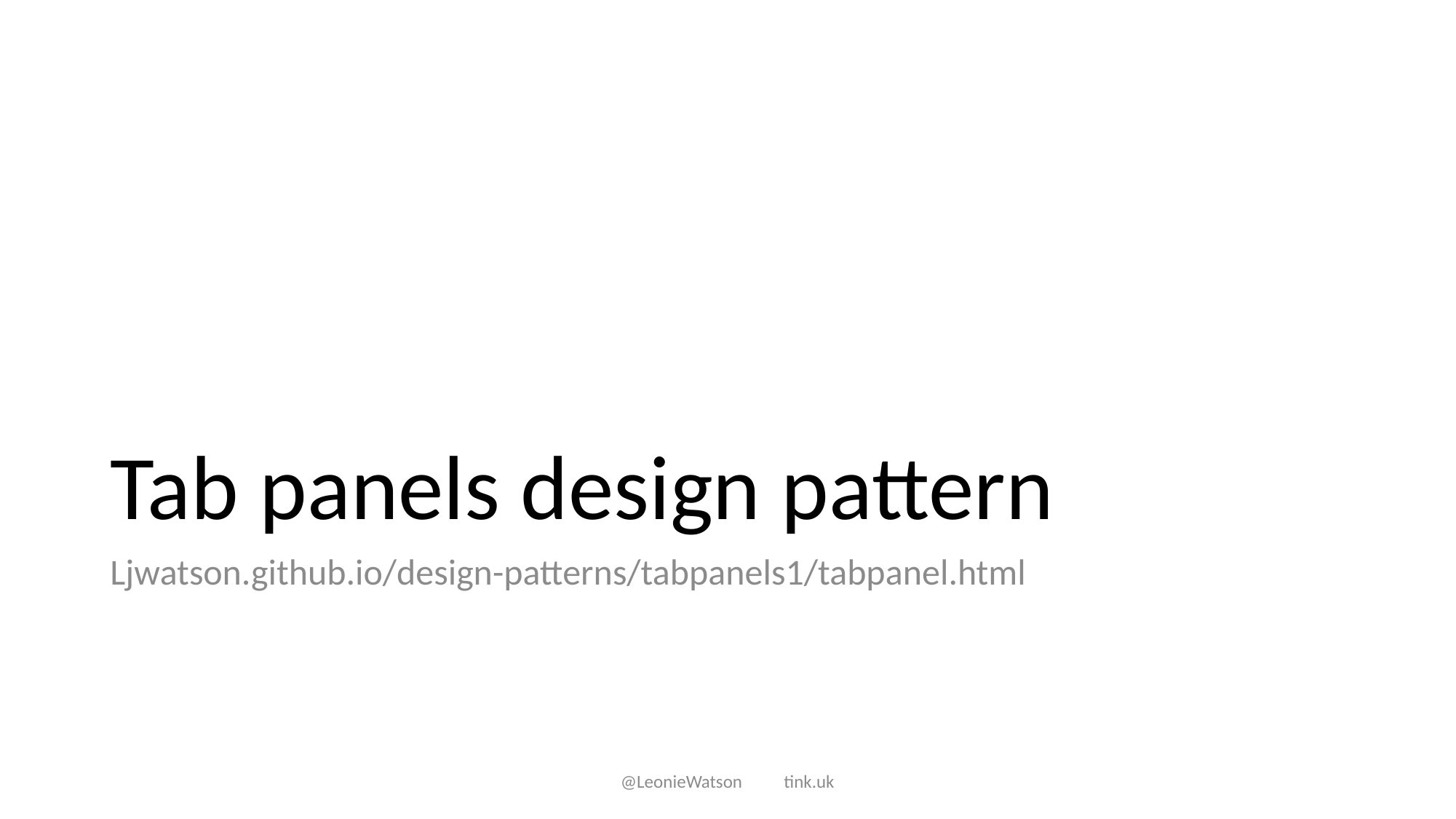

# Tab panels design pattern
Ljwatson.github.io/design-patterns/tabpanels1/tabpanel.html
@LeonieWatson          tink.uk